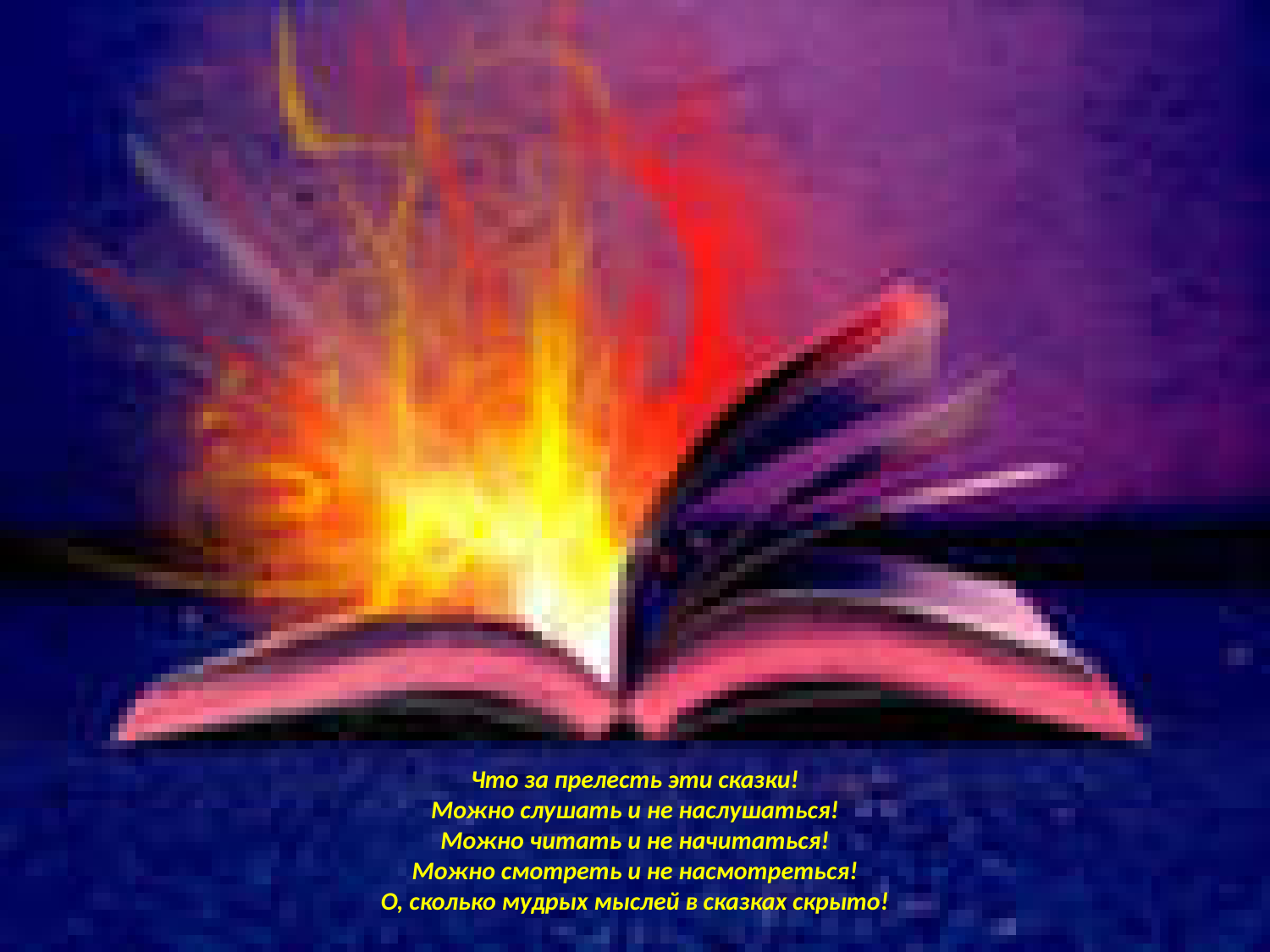

# Что за прелесть эти сказки! Можно слушать и не наслушаться! Можно читать и не начитаться! Можно смотреть и не насмотреться! О, сколько мудрых мыслей в сказках скрыто!